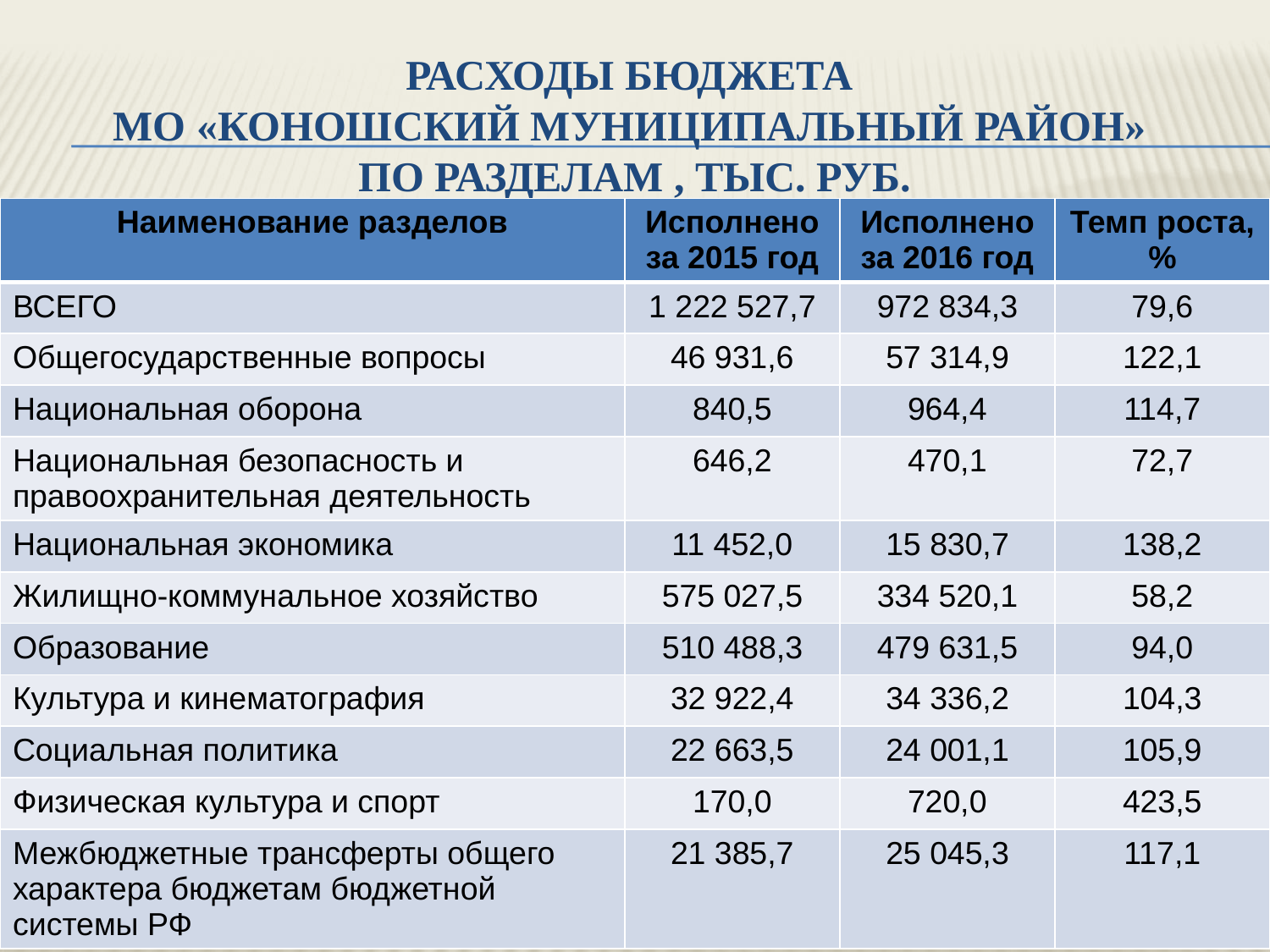

# РАСХОДЫ БЮДЖЕТА МО «КОНОШСКИЙ МУНИЦИПАЛЬНЫЙ РАЙОН» ПО РАЗДЕЛАМ , ТЫС. РУБ.
| Наименование разделов | Исполнено за 2015 год | Исполнено за 2016 год | Темп роста, % |
| --- | --- | --- | --- |
| ВСЕГО | 1 222 527,7 | 972 834,3 | 79,6 |
| Общегосударственные вопросы | 46 931,6 | 57 314,9 | 122,1 |
| Национальная оборона | 840,5 | 964,4 | 114,7 |
| Национальная безопасность и правоохранительная деятельность | 646,2 | 470,1 | 72,7 |
| Национальная экономика | 11 452,0 | 15 830,7 | 138,2 |
| Жилищно-коммунальное хозяйство | 575 027,5 | 334 520,1 | 58,2 |
| Образование | 510 488,3 | 479 631,5 | 94,0 |
| Культура и кинематография | 32 922,4 | 34 336,2 | 104,3 |
| Социальная политика | 22 663,5 | 24 001,1 | 105,9 |
| Физическая культура и спорт | 170,0 | 720,0 | 423,5 |
| Межбюджетные трансферты общего характера бюджетам бюджетной системы РФ | 21 385,7 | 25 045,3 | 117,1 |